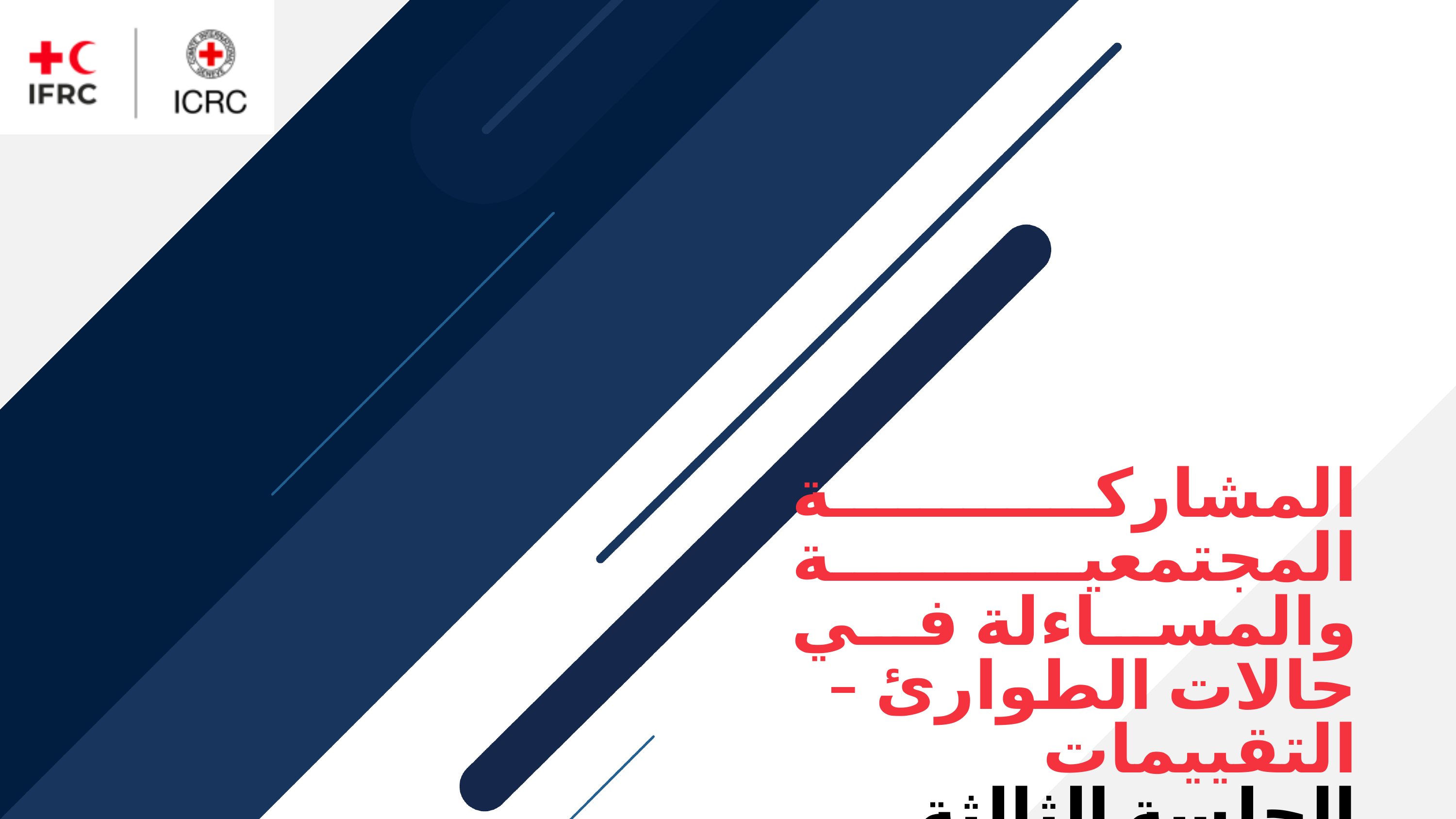

# المشاركة المجتمعية والمساءلة في حالات الطوارئ – التقييمات الجلسة الثالثة